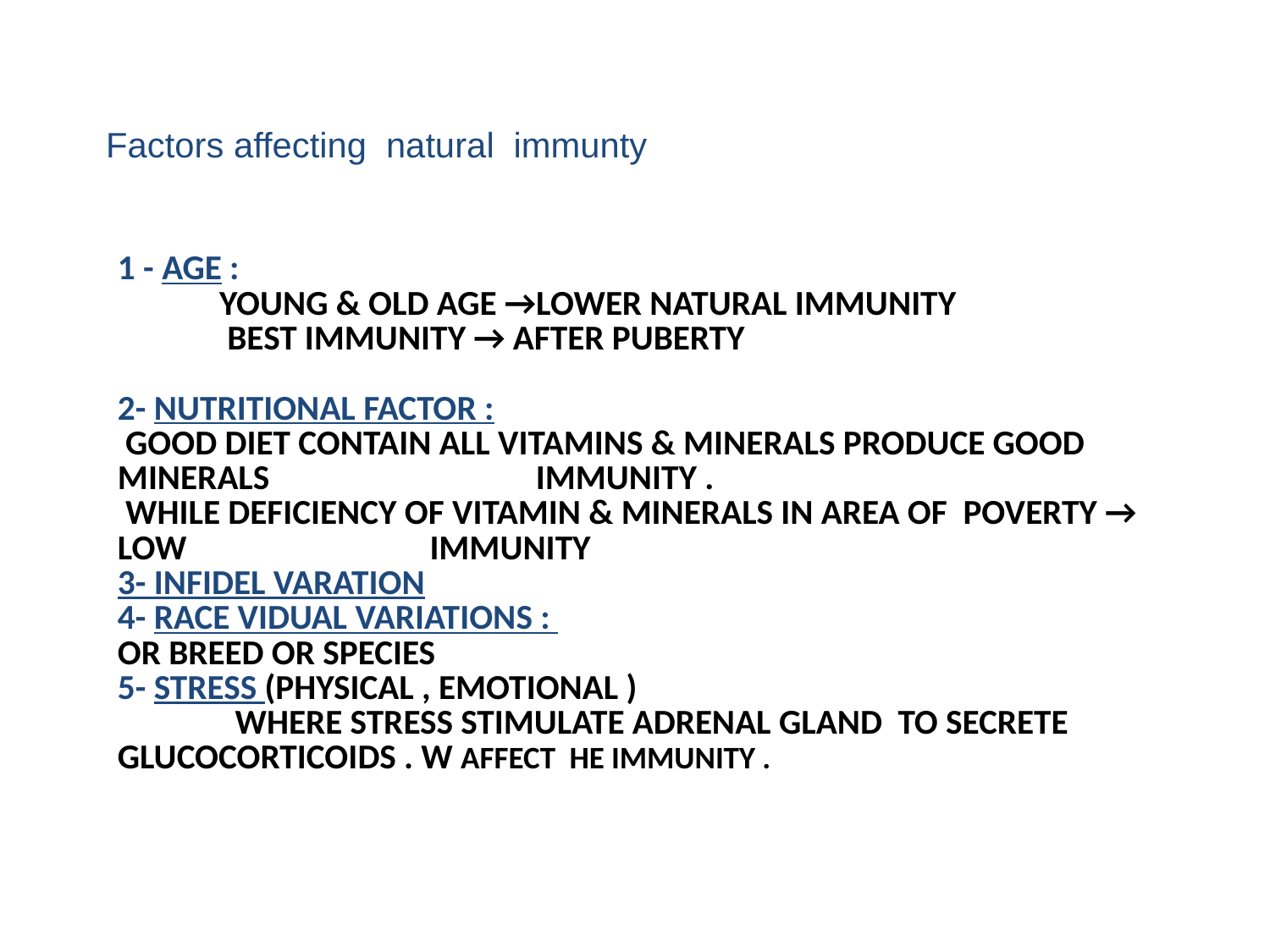

Factors affecting  natural  immunty
# 1 - age : Young & old age →lower natural immunity Best immunity → after puberty   2- Nutritional factor : Good diet contain all vitamins & minerals produce good minerals                                  immunity . While deficiency of vitamin & minerals in area of  poverty → low                               immunity 3- Infidel varation 4- Race vidual variations : or breed or species 5- Stress (physical , Emotional ) Where stress stimulate adrenal gland  to secrete glucocorticoids . w affect  he immunity .